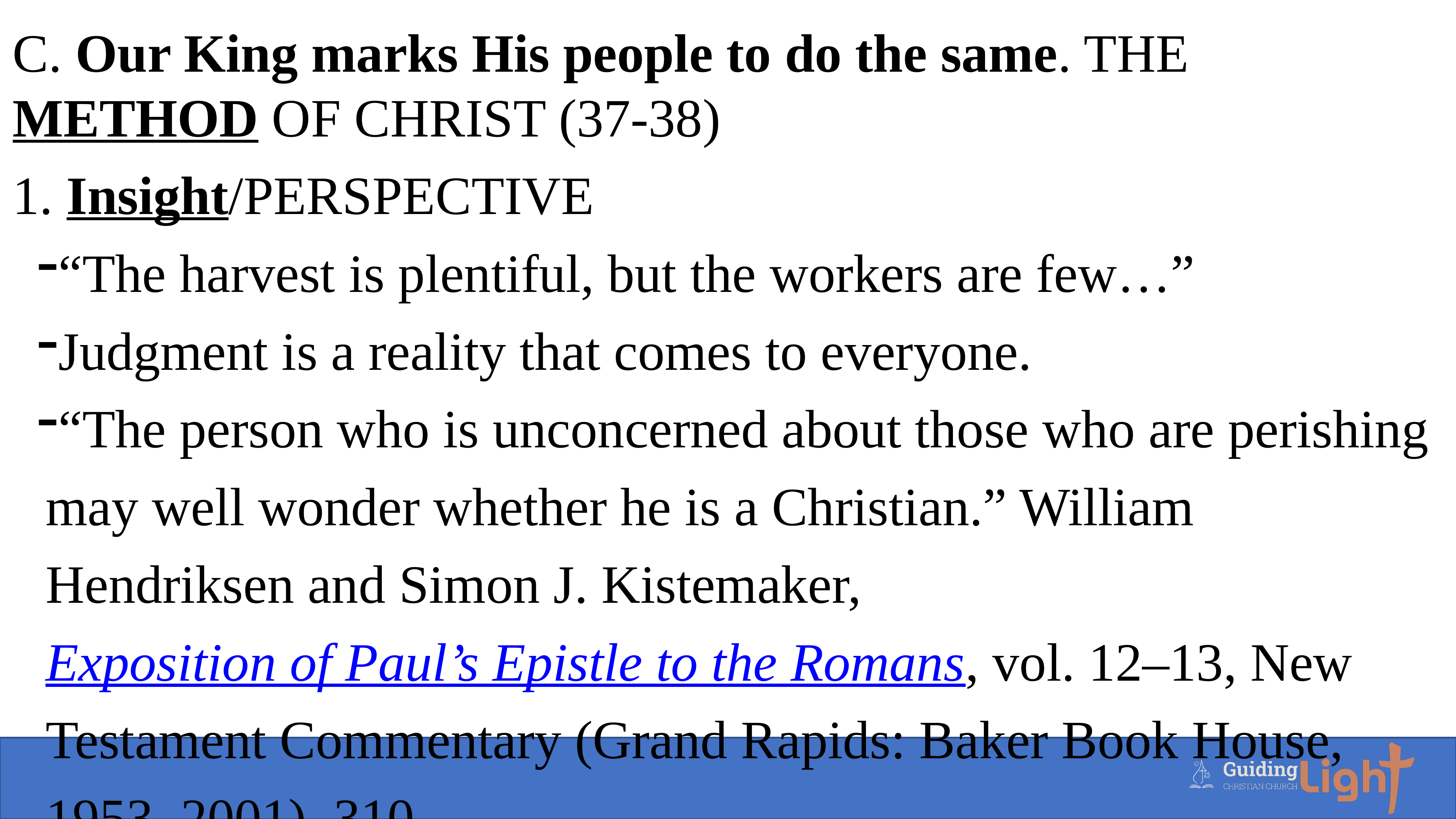

C. Our King marks His people to do the same. THE METHOD OF CHRIST (37-38)
1. Insight/PERSPECTIVE
“The harvest is plentiful, but the workers are few…”
Judgment is a reality that comes to everyone.
“The person who is unconcerned about those who are perishing may well wonder whether he is a Christian.” William Hendriksen and Simon J. Kistemaker, Exposition of Paul’s Epistle to the Romans, vol. 12–13, New Testament Commentary (Grand Rapids: Baker Book House, 1953–2001), 310.